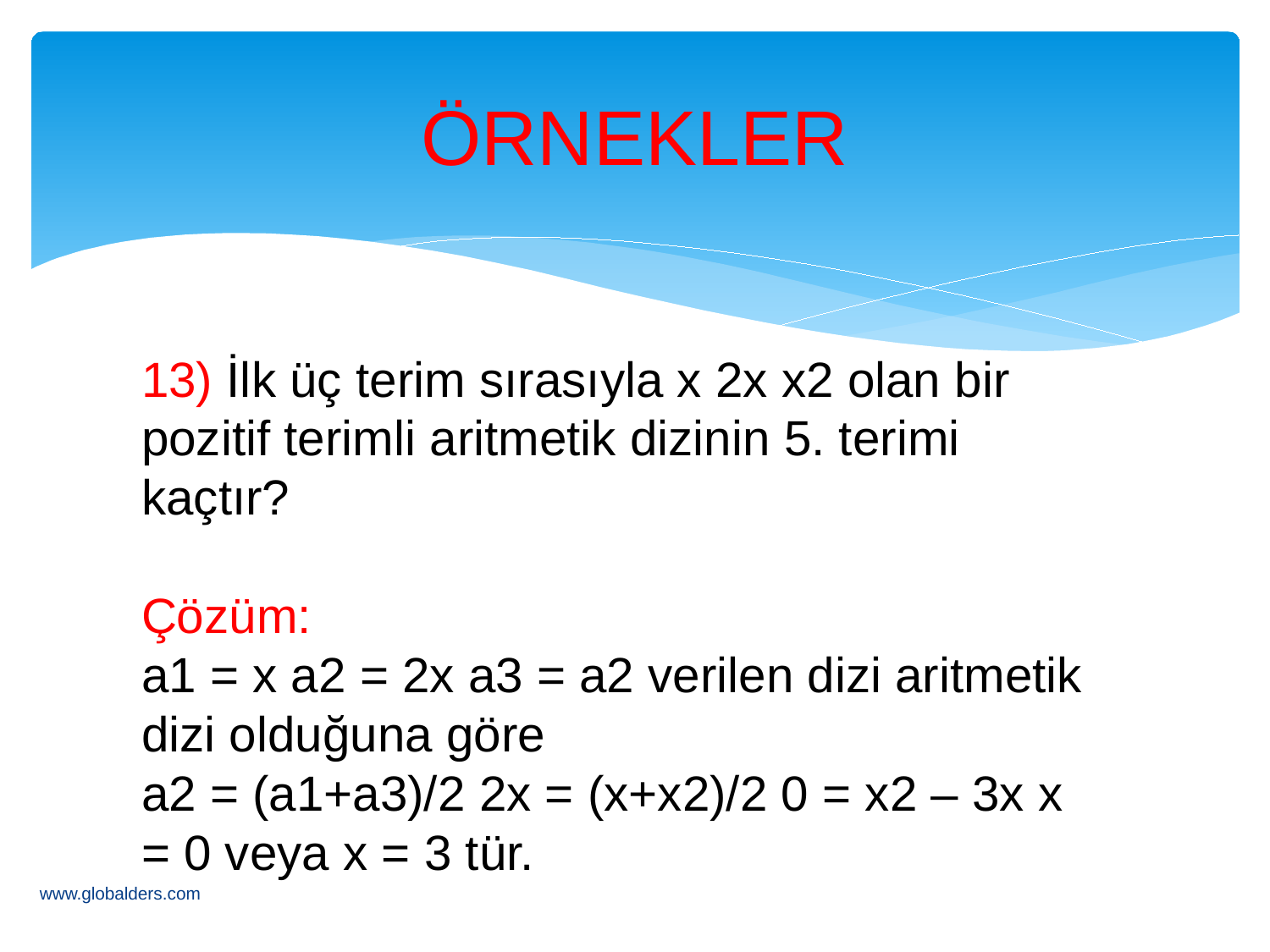

# ÖRNEKLER
13) İlk üç terim sırasıyla x 2x x2 olan bir pozitif terimli aritmetik dizinin 5. terimi kaçtır?
Çözüm:
a1 = x a2 = 2x a3 = a2 verilen dizi aritmetik dizi olduğuna göre
a2 = (a1+a3)/2 2x = (x+x2)/2 0 = x2 – 3x x = 0 veya x = 3 tür.
www.globalders.com